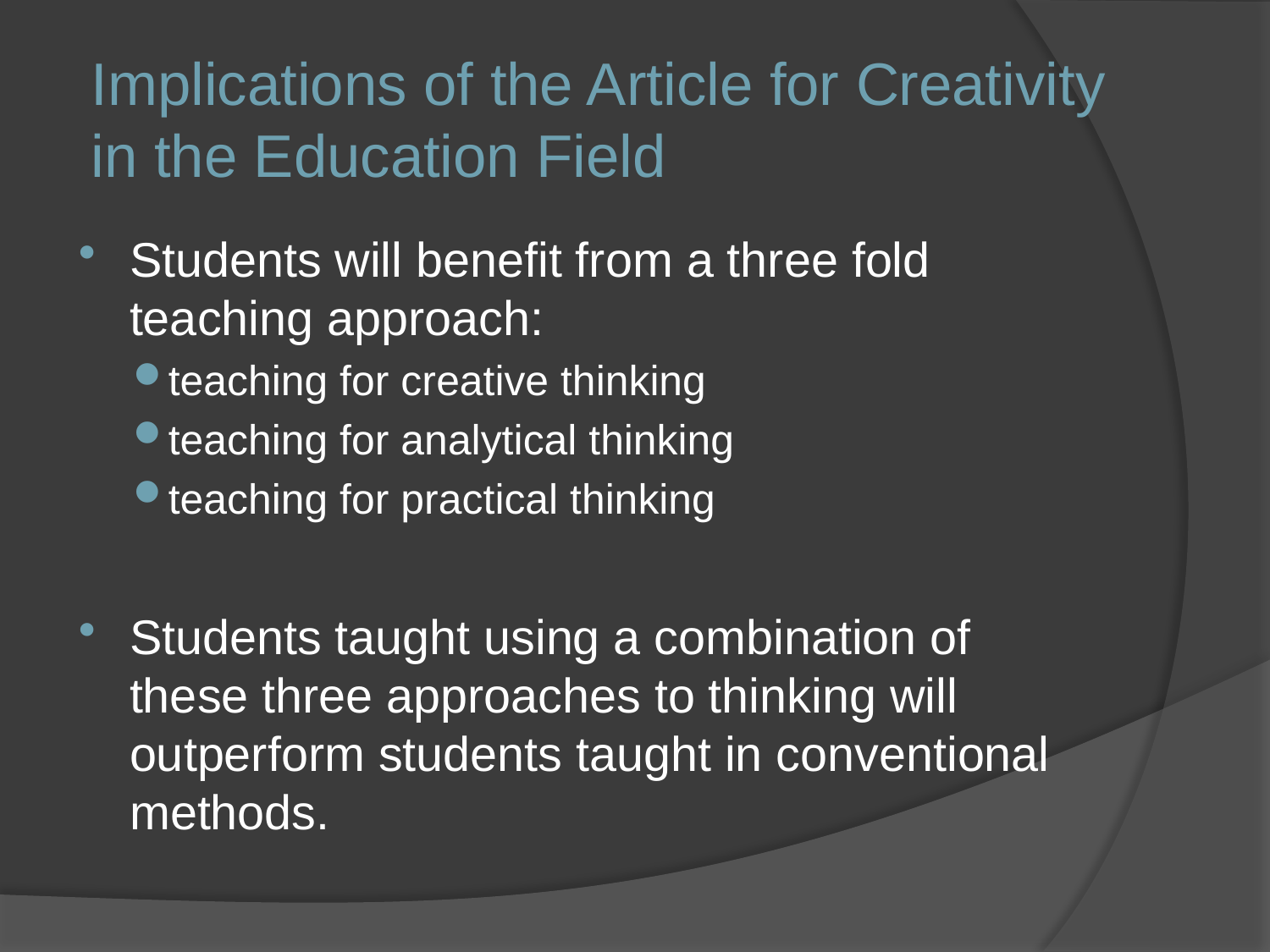

# Implications of the Article for Creativity in the Education Field
Students will benefit from a three fold teaching approach:
teaching for creative thinking
teaching for analytical thinking
teaching for practical thinking

Students taught using a combination of these three approaches to thinking will outperform students taught in conventional methods.